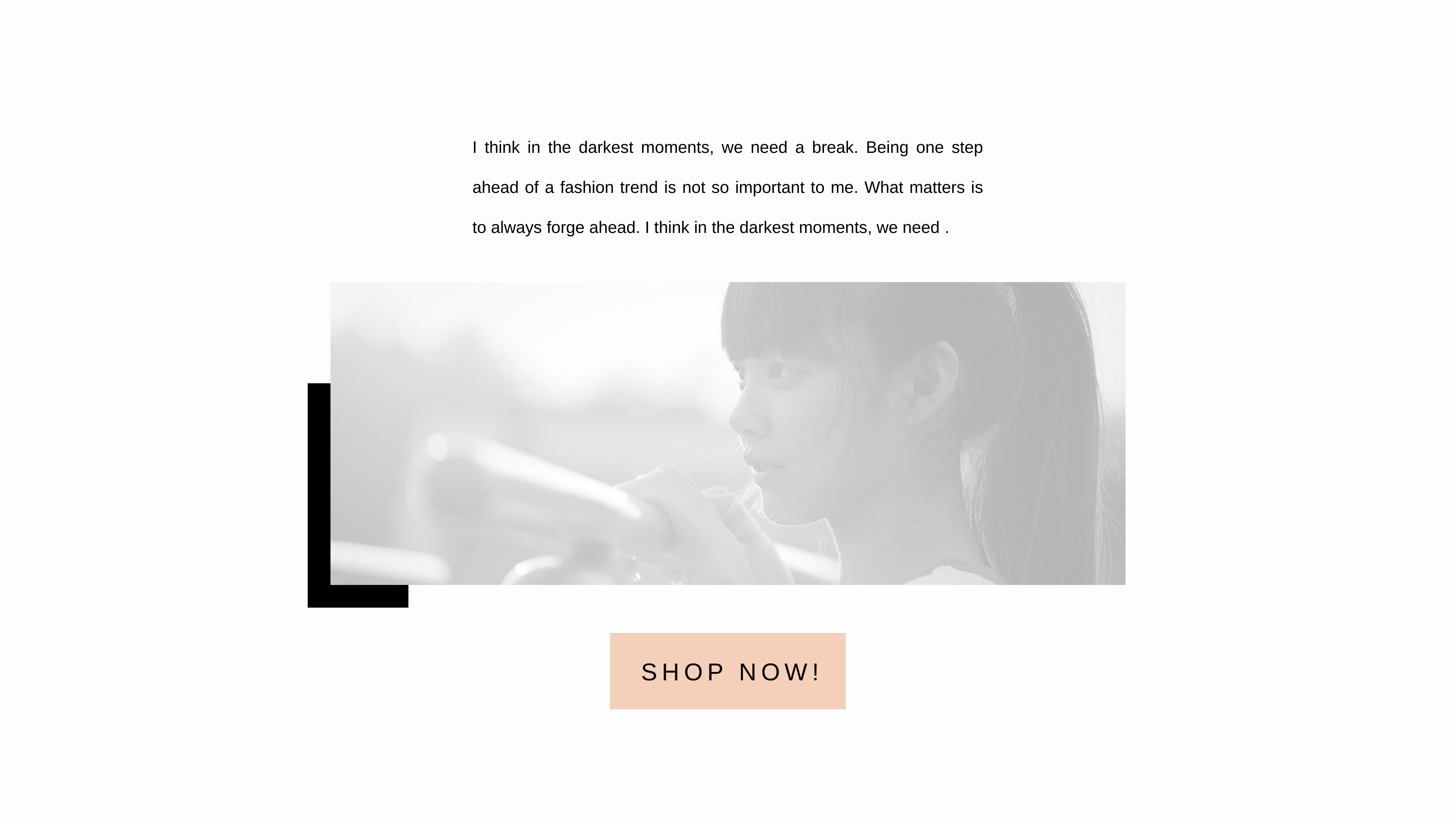

I think in the darkest moments, we need a break. Being one step ahead of a fashion trend is not so important to me. What matters is to always forge ahead. I think in the darkest moments, we need .

SHOP NOW!